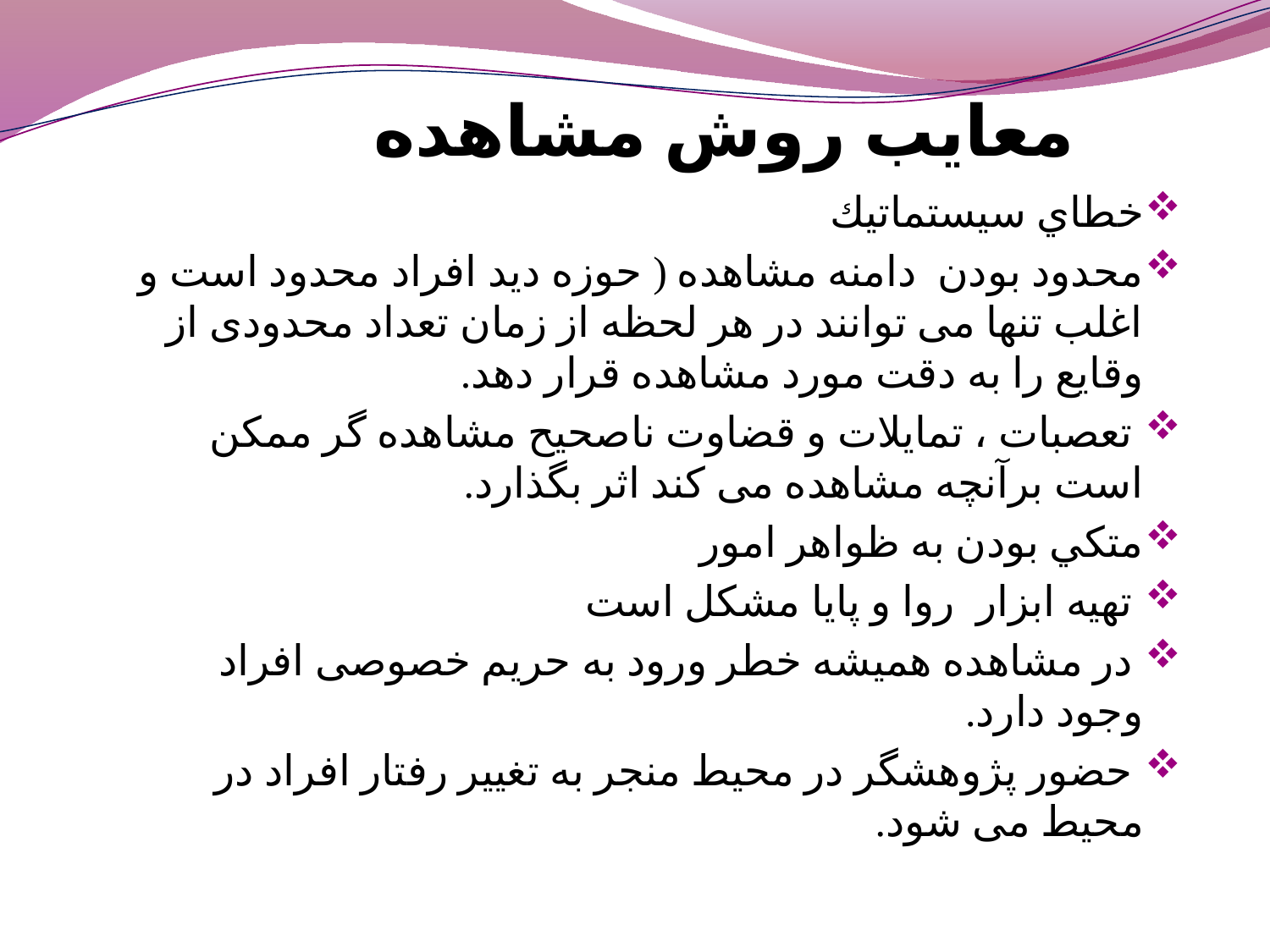

معایب روش مشاهده
خطاي سيستماتيك
محدود بودن  دامنه مشاهده ( حوزه دید افراد محدود است و اغلب تنها می توانند در هر لحظه از زمان تعداد محدودی از وقایع را به دقت مورد مشاهده قرار دهد.
 تعصبات ، تمایلات و قضاوت ناصحیح مشاهده گر ممکن است برآنچه مشاهده می کند اثر بگذارد.
متكي بودن به ظواهر امور
 تهیه ابزار  روا و پایا مشکل است
 در مشاهده همیشه خطر ورود به حریم خصوصی افراد وجود دارد.
 حضور پژوهشگر در محیط منجر به تغییر رفتار افراد در محیط می شود.